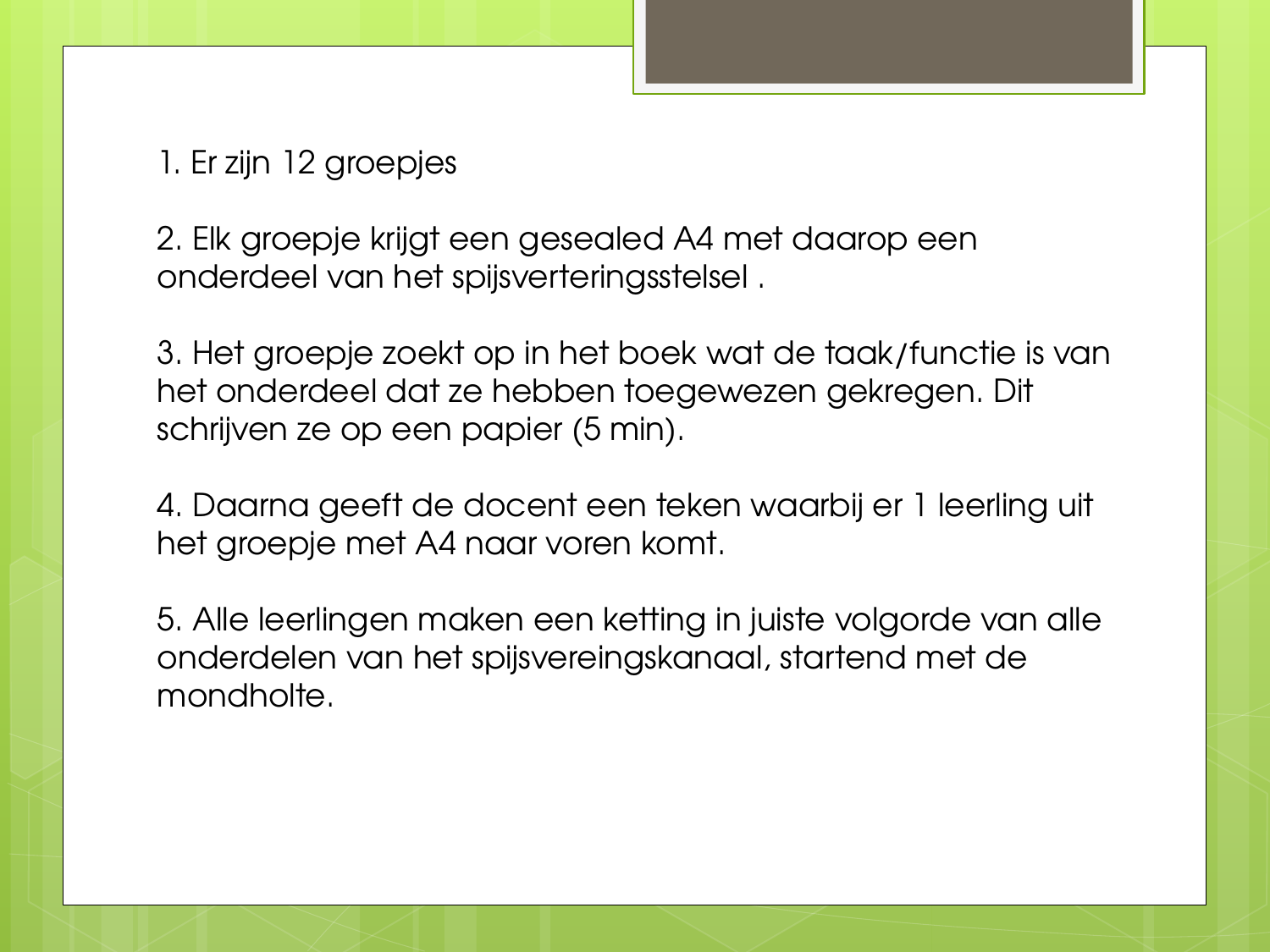

1. Er zijn 12 groepjes

2. Elk groepje krijgt een gesealed A4 met daarop een onderdeel van het spijsverteringsstelsel .

3. Het groepje zoekt op in het boek wat de taak/functie is van het onderdeel dat ze hebben toegewezen gekregen. Dit schrijven ze op een papier (5 min).

4. Daarna geeft de docent een teken waarbij er 1 leerling uit het groepje met A4 naar voren komt.

5. Alle leerlingen maken een ketting in juiste volgorde van alle onderdelen van het spijsvereingskanaal, startend met de mondholte.